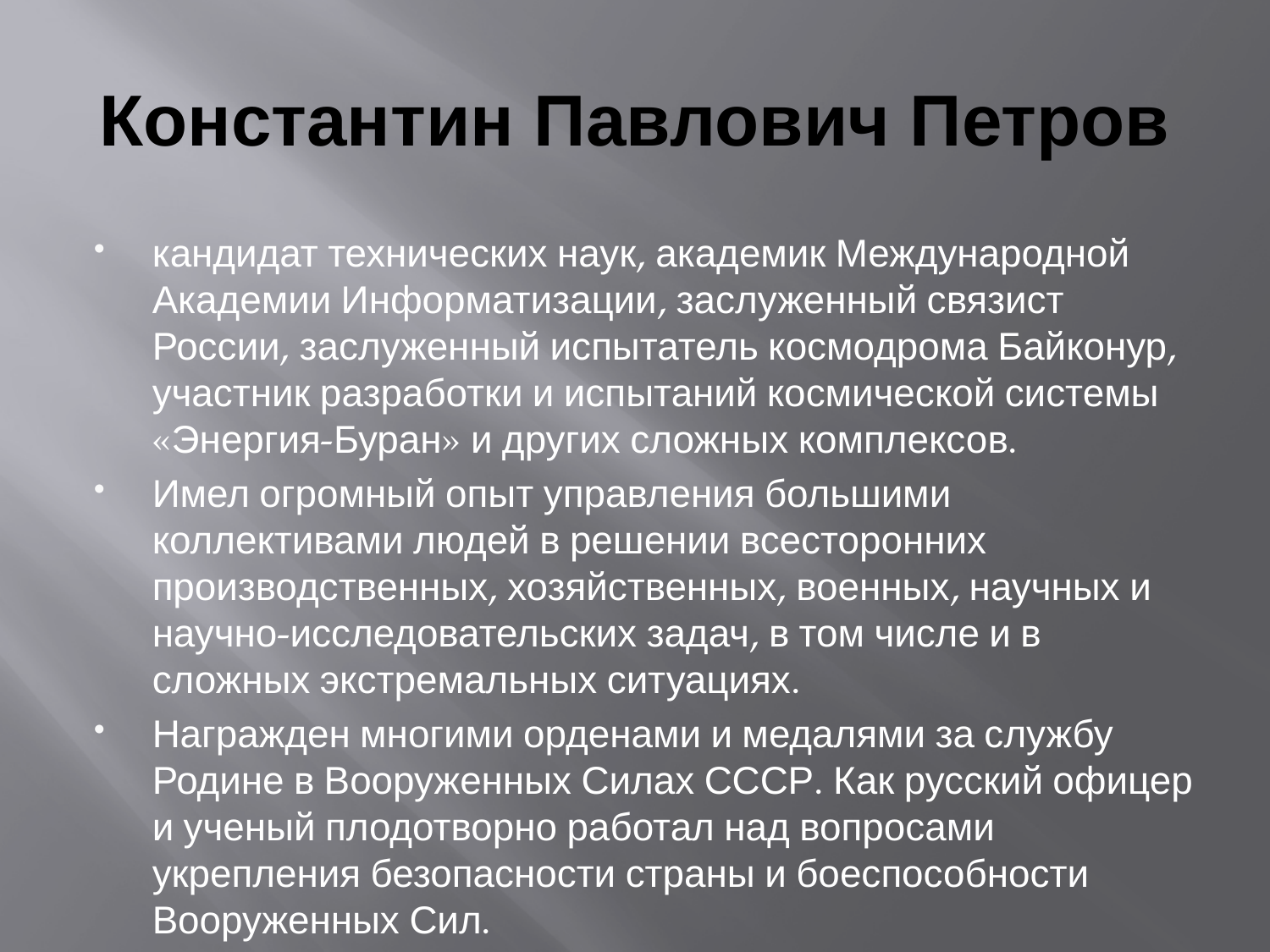

# Константин Павлович Петров
кандидат технических наук, академик Международной Академии Информатизации, заслуженный связист России, заслуженный испытатель космодрома Байконур, участник разработки и испытаний космической системы «Энергия-Буран» и других сложных комплексов.
Имел огромный опыт управления большими коллективами людей в решении всесторонних производственных, хозяйственных, военных, научных и научно-исследовательских задач, в том числе и в сложных экстремальных ситуациях.
Награжден многими орденами и медалями за службу Родине в Вооруженных Силах СССР. Как русский офицер и ученый плодотворно работал над вопросами укрепления безопасности страны и боеспособности Вооруженных Сил.